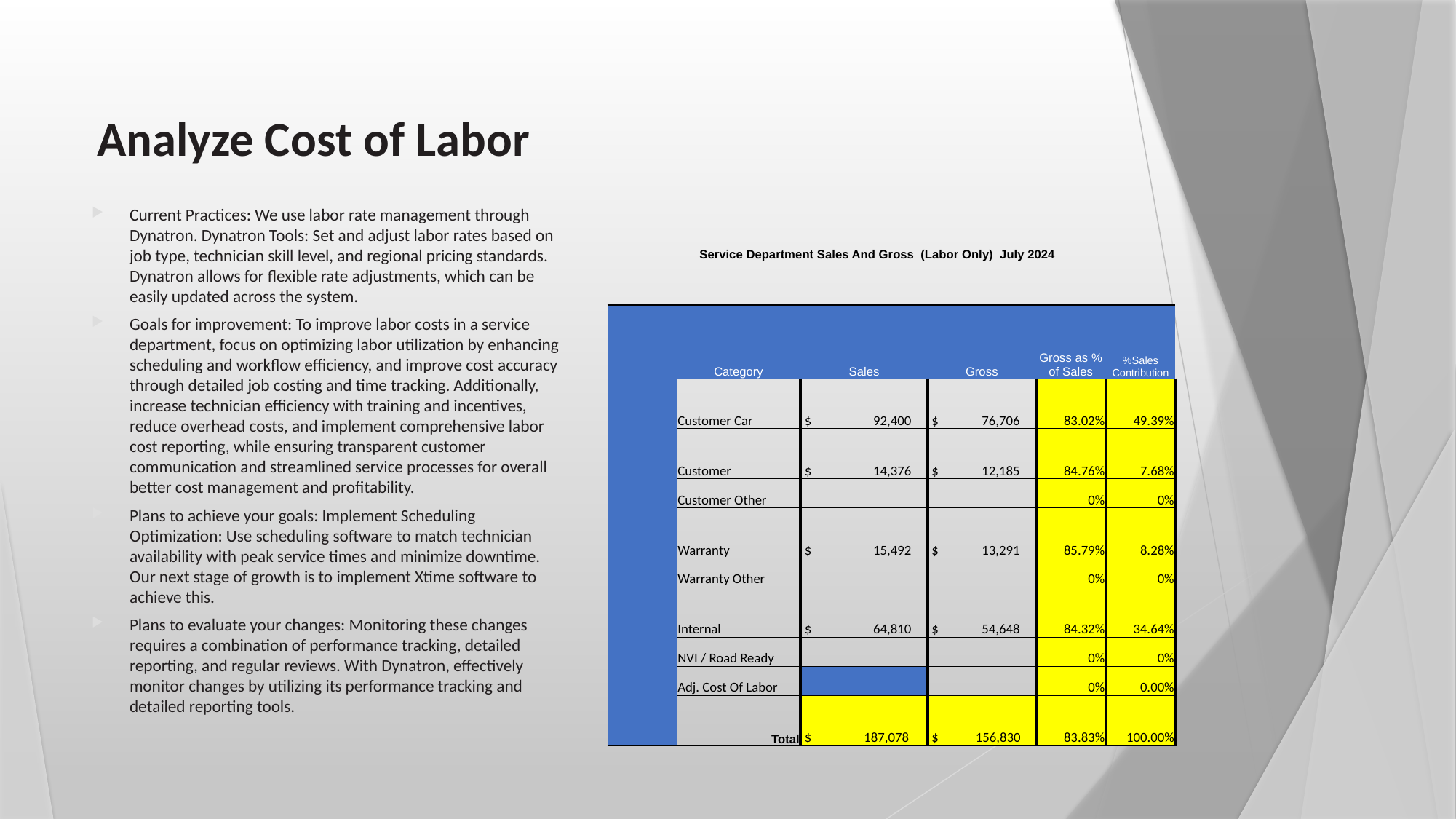

# Analyze Cost of Labor

Current Practices: We use labor rate management through Dynatron. Dynatron Tools: Set and adjust labor rates based on job type, technician skill level, and regional pricing standards. Dynatron allows for flexible rate adjustments, which can be easily updated across the system.
Goals for improvement: To improve labor costs in a service department, focus on optimizing labor utilization by enhancing scheduling and workflow efficiency, and improve cost accuracy through detailed job costing and time tracking. Additionally, increase technician efficiency with training and incentives, reduce overhead costs, and implement comprehensive labor cost reporting, while ensuring transparent customer communication and streamlined service processes for overall better cost management and profitability.
Plans to achieve your goals: Implement Scheduling Optimization: Use scheduling software to match technician availability with peak service times and minimize downtime. Our next stage of growth is to implement Xtime software to achieve this.
Plans to evaluate your changes: Monitoring these changes requires a combination of performance tracking, detailed reporting, and regular reviews. With Dynatron, effectively monitor changes by utilizing its performance tracking and detailed reporting tools.

| Service Department Sales And Gross (Labor Only) July 2024 |  |  |  |  |  |
| --- | --- | --- | --- | --- | --- |
|  |  |  |  |  |  |
|  | Category | Sales | Gross | Gross as % of Sales | %Sales Contribution |
|  | Customer Car | $ 92,400 | $ 76,706 | 83.02% | 49.39% |
|  | Customer | $ 14,376 | $ 12,185 | 84.76% | 7.68% |
|  | Customer Other |  |  | 0% | 0% |
|  | Warranty | $ 15,492 | $ 13,291 | 85.79% | 8.28% |
|  | Warranty Other |  |  | 0% | 0% |
|  | Internal | $ 64,810 | $ 54,648 | 84.32% | 34.64% |
|  | NVI / Road Ready |  |  | 0% | 0% |
|  | Adj. Cost Of Labor |  |  | 0% | 0.00% |
|  | Total | $ 187,078 | $ 156,830 | 83.83% | 100.00% |